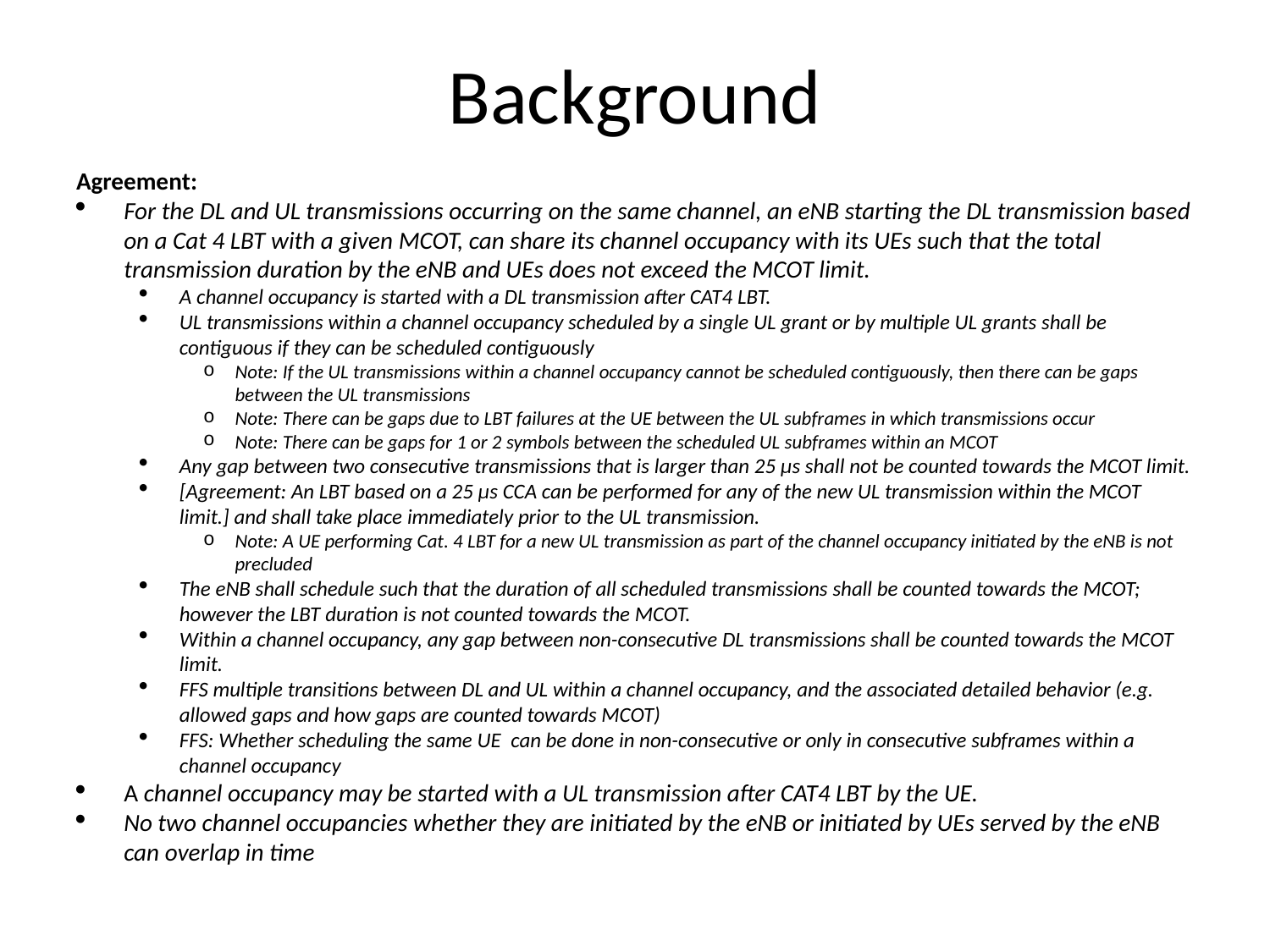

# Background
Agreement:
For the DL and UL transmissions occurring on the same channel, an eNB starting the DL transmission based on a Cat 4 LBT with a given MCOT, can share its channel occupancy with its UEs such that the total transmission duration by the eNB and UEs does not exceed the MCOT limit.
A channel occupancy is started with a DL transmission after CAT4 LBT.
UL transmissions within a channel occupancy scheduled by a single UL grant or by multiple UL grants shall be contiguous if they can be scheduled contiguously
Note: If the UL transmissions within a channel occupancy cannot be scheduled contiguously, then there can be gaps between the UL transmissions
Note: There can be gaps due to LBT failures at the UE between the UL subframes in which transmissions occur
Note: There can be gaps for 1 or 2 symbols between the scheduled UL subframes within an MCOT
Any gap between two consecutive transmissions that is larger than 25 µs shall not be counted towards the MCOT limit.
[Agreement: An LBT based on a 25 µs CCA can be performed for any of the new UL transmission within the MCOT limit.] and shall take place immediately prior to the UL transmission.
Note: A UE performing Cat. 4 LBT for a new UL transmission as part of the channel occupancy initiated by the eNB is not precluded
The eNB shall schedule such that the duration of all scheduled transmissions shall be counted towards the MCOT; however the LBT duration is not counted towards the MCOT.
Within a channel occupancy, any gap between non-consecutive DL transmissions shall be counted towards the MCOT limit.
FFS multiple transitions between DL and UL within a channel occupancy, and the associated detailed behavior (e.g. allowed gaps and how gaps are counted towards MCOT)
FFS: Whether scheduling the same UE  can be done in non-consecutive or only in consecutive subframes within a channel occupancy
A channel occupancy may be started with a UL transmission after CAT4 LBT by the UE.
No two channel occupancies whether they are initiated by the eNB or initiated by UEs served by the eNB can overlap in time